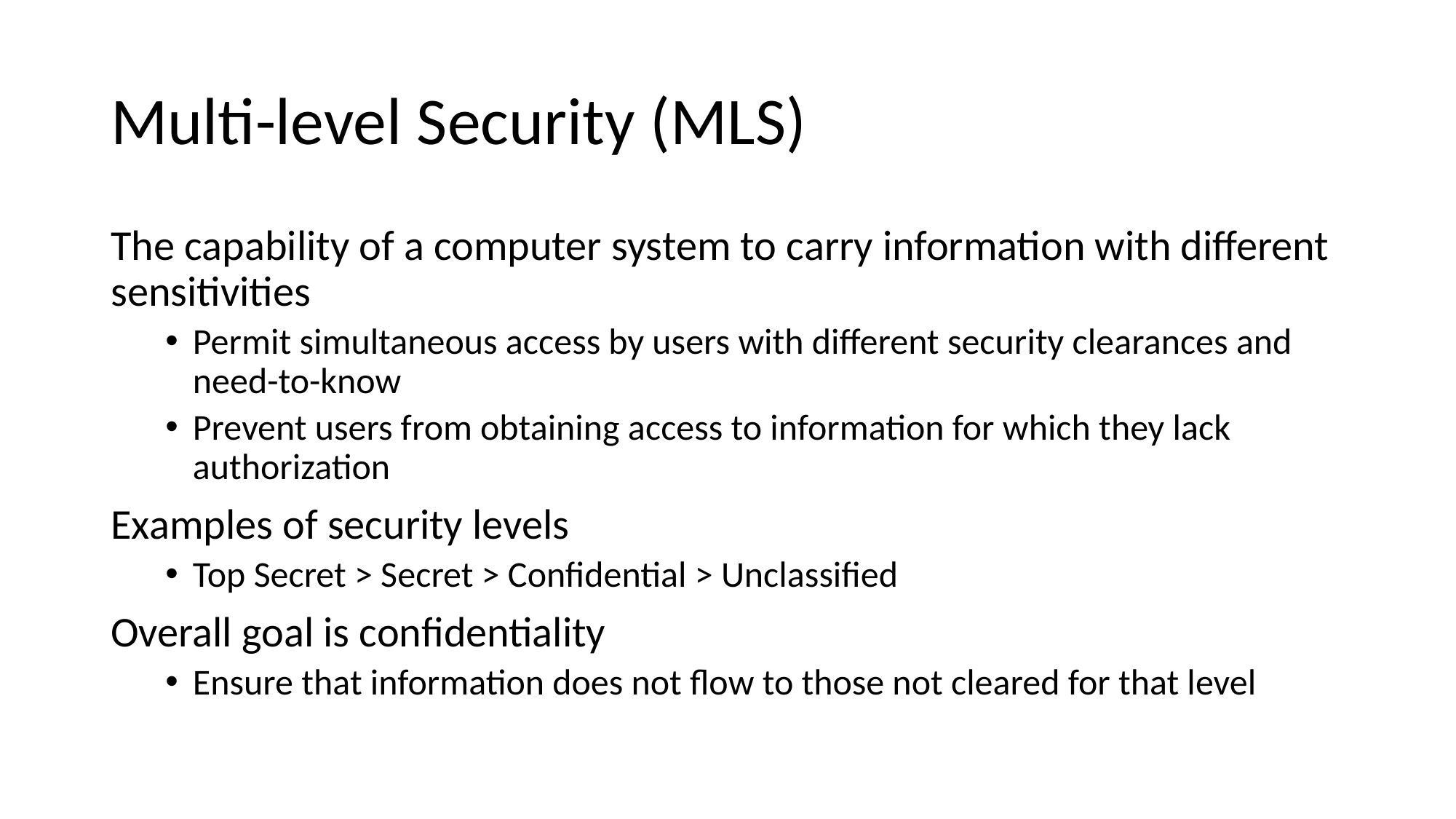

# Multi-level Security (MLS)
The capability of a computer system to carry information with different sensitivities
Permit simultaneous access by users with different security clearances and need-to-know
Prevent users from obtaining access to information for which they lack authorization
Examples of security levels
Top Secret > Secret > Confidential > Unclassified
Overall goal is confidentiality
Ensure that information does not flow to those not cleared for that level